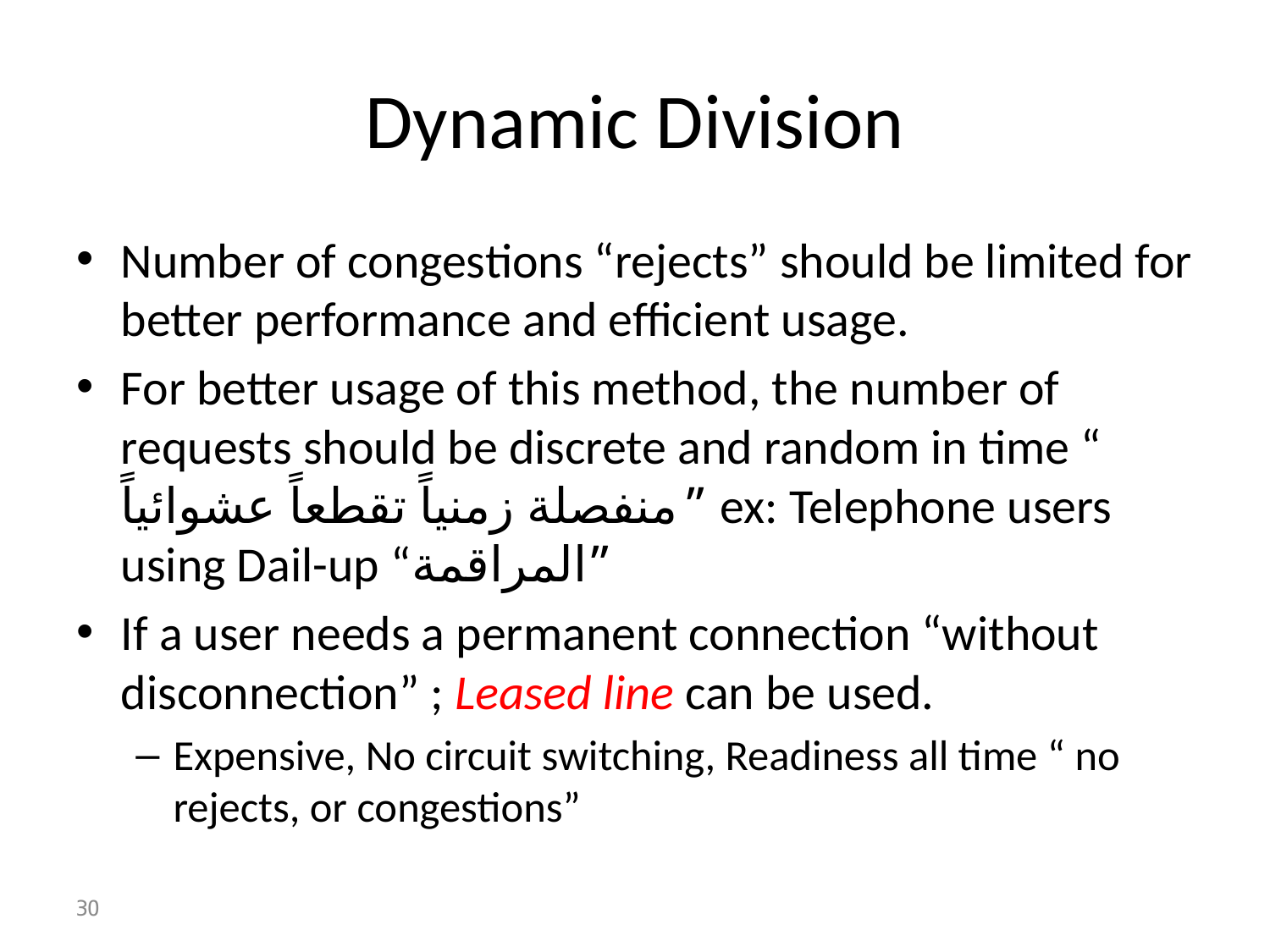

# Dynamic Division
Number of congestions “rejects” should be limited for better performance and efficient usage.
For better usage of this method, the number of requests should be discrete and random in time “ منفصلة زمنياً تقطعاً عشوائياً” ex: Telephone users using Dail-up “المراقمة”
If a user needs a permanent connection “without disconnection” ; Leased line can be used.
Expensive, No circuit switching, Readiness all time “ no rejects, or congestions”

30